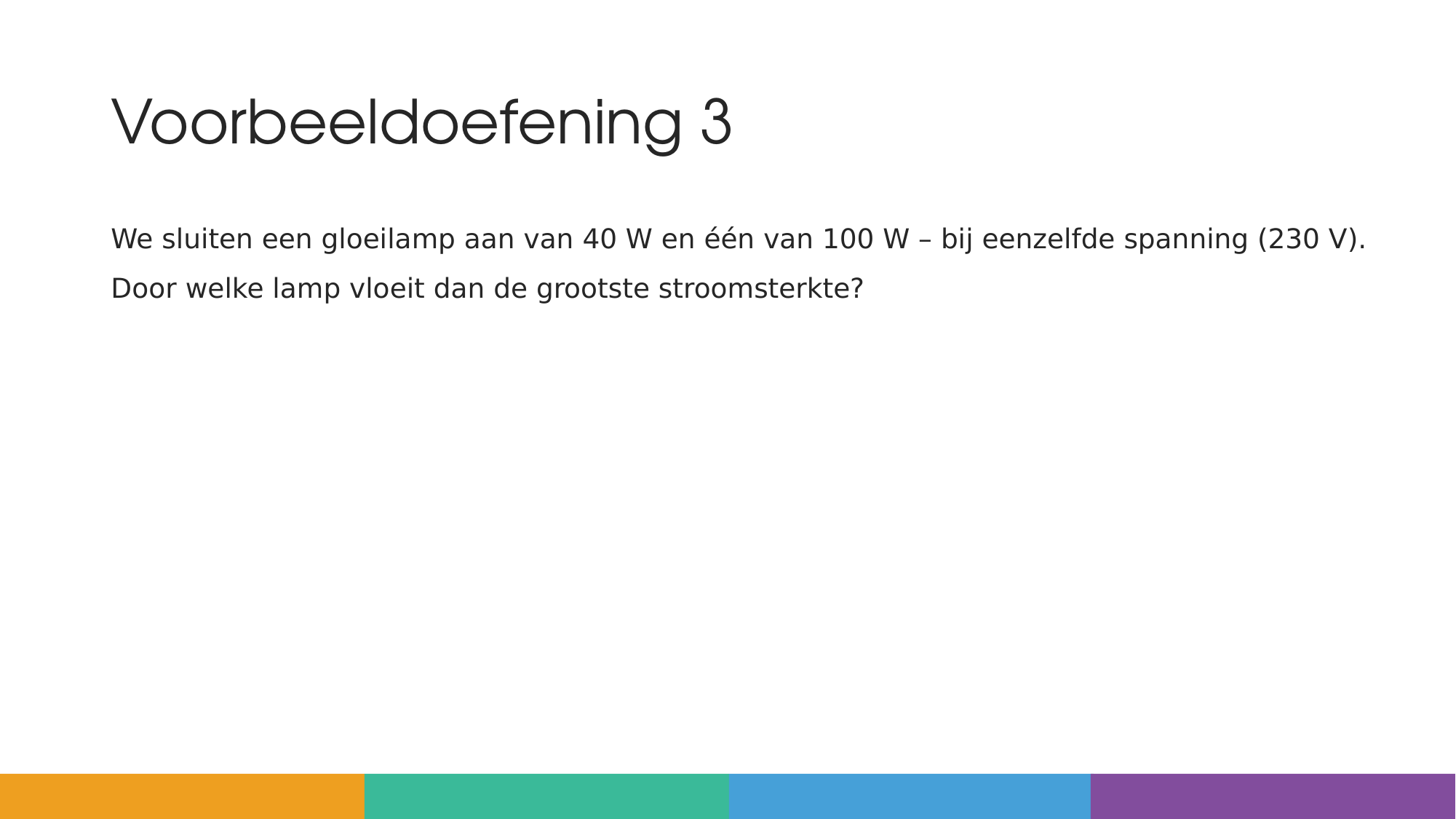

# Voorbeeldoefening 3
We sluiten een gloeilamp aan van 40 W en één van 100 W – bij eenzelfde spanning (230 V). Door welke lamp vloeit dan de grootste stroomsterkte?